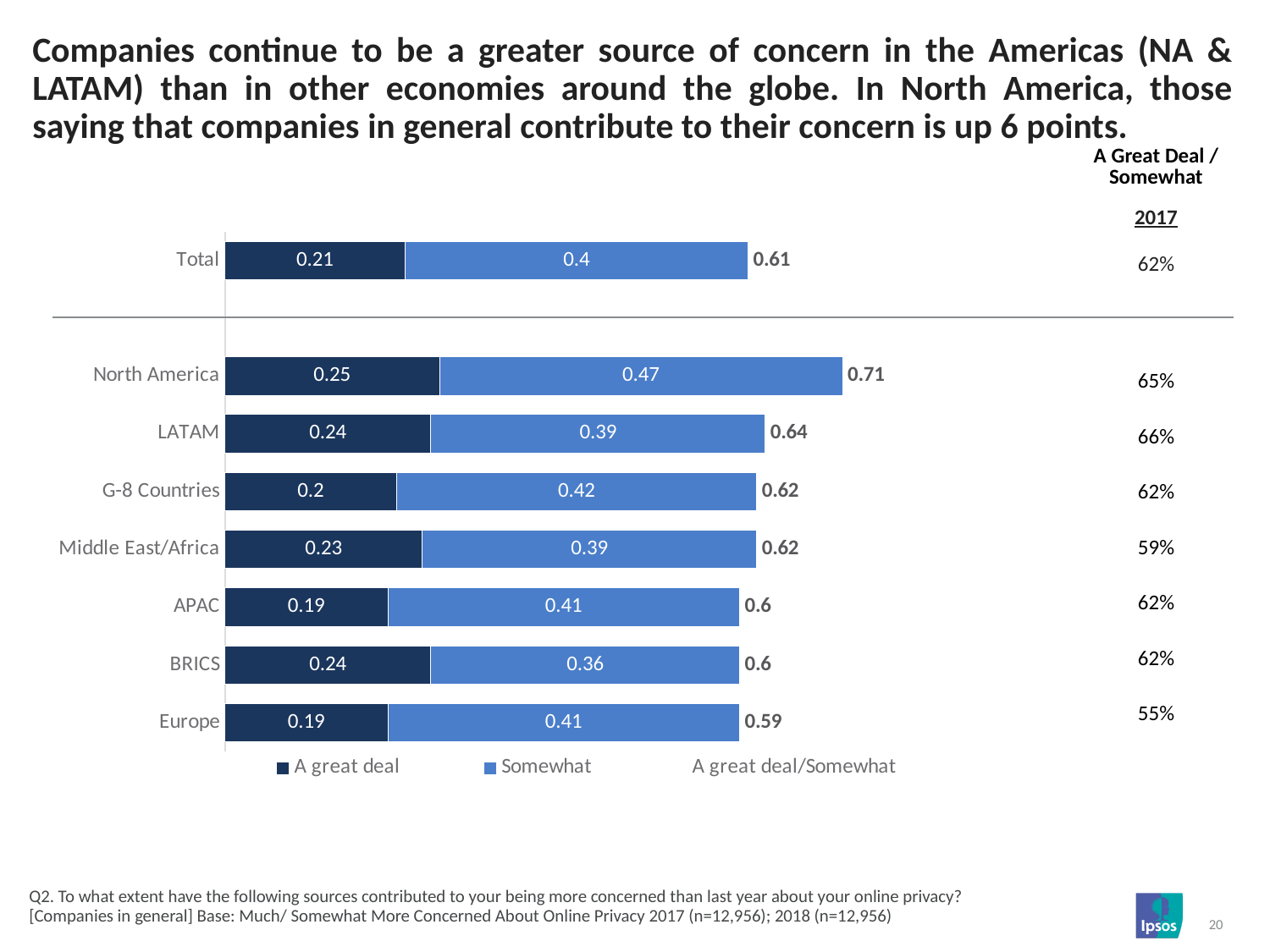

# Companies continue to be a greater source of concern in the Americas (NA & LATAM) than in other economies around the globe. In North America, those saying that companies in general contribute to their concern is up 6 points.
| A Great Deal / Somewhat |
| --- |
| 2017 |
| 62% |
|  |
| 65% |
| 66% |
| 62% |
| 59% |
| 62% |
| 62% |
| 55% |
|  |

### Chart

| Category | A great deal | Somewhat | A great deal/Somewhat |
|---|---|---|---|
| Total | 0.21 | 0.4 | 0.61 |
|  | None | None | None |
| North America | 0.25 | 0.47 | 0.71 |
| LATAM | 0.24 | 0.39 | 0.64 |
| G-8 Countries | 0.2 | 0.42 | 0.62 |
| Middle East/Africa | 0.23 | 0.39 | 0.62 |
| APAC | 0.19 | 0.41 | 0.6 |
| BRICS | 0.24 | 0.36 | 0.6 |
| Europe | 0.19 | 0.41 | 0.59 |
Q2. To what extent have the following sources contributed to your being more concerned than last year about your online privacy?
[Companies in general] Base: Much/ Somewhat More Concerned About Online Privacy 2017 (n=12,956); 2018 (n=12,956)